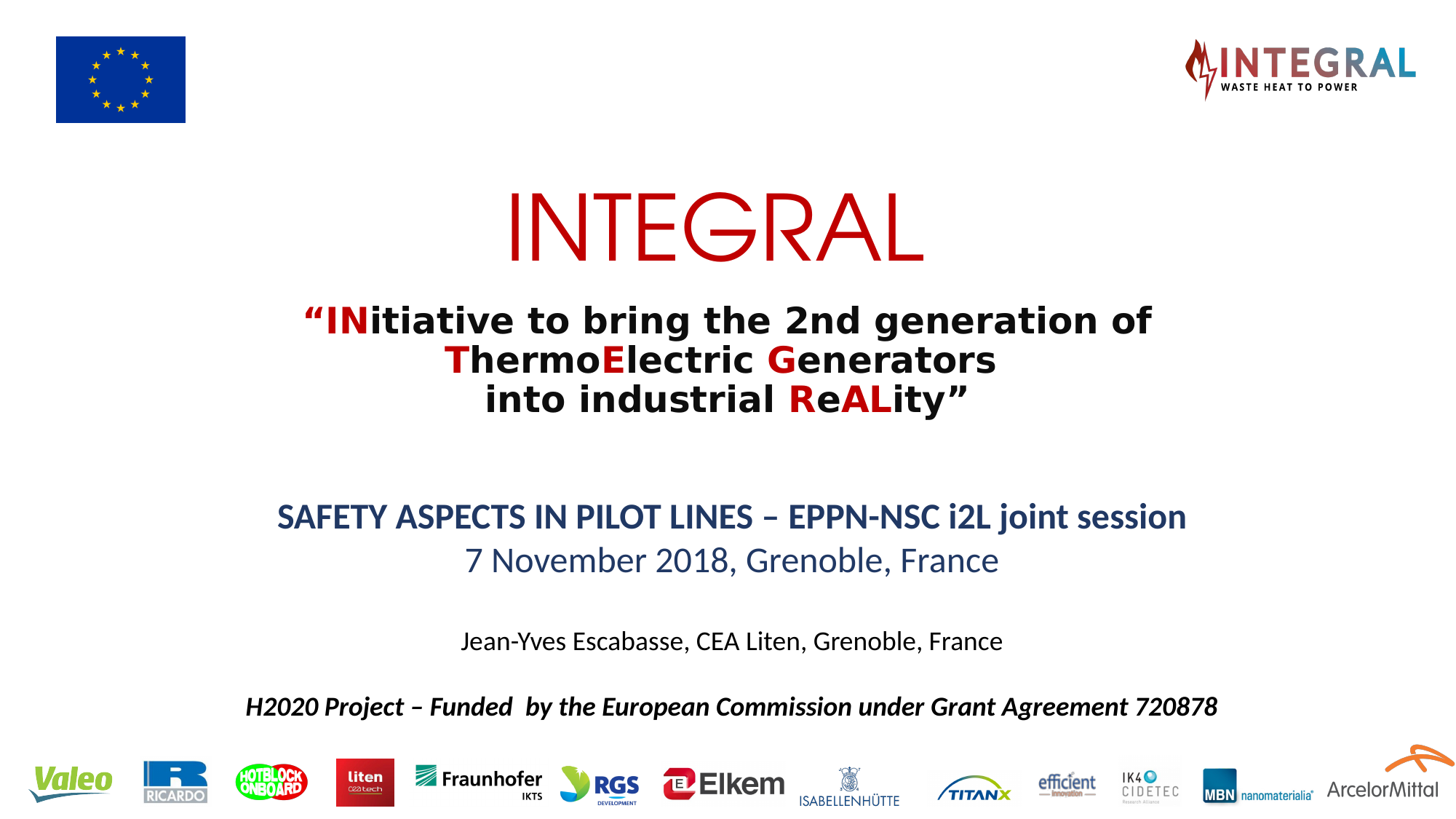

# INTEGRAL
“INitiative to bring the 2nd generation of ThermoElectric Generators
into industrial ReALity”
SAFETY ASPECTS IN PILOT LINES – EPPN-NSC i2L joint session
7 November 2018, Grenoble, France

Jean-Yves Escabasse, CEA Liten, Grenoble, France

H2020 Project – Funded  by the European Commission under Grant Agreement 720878